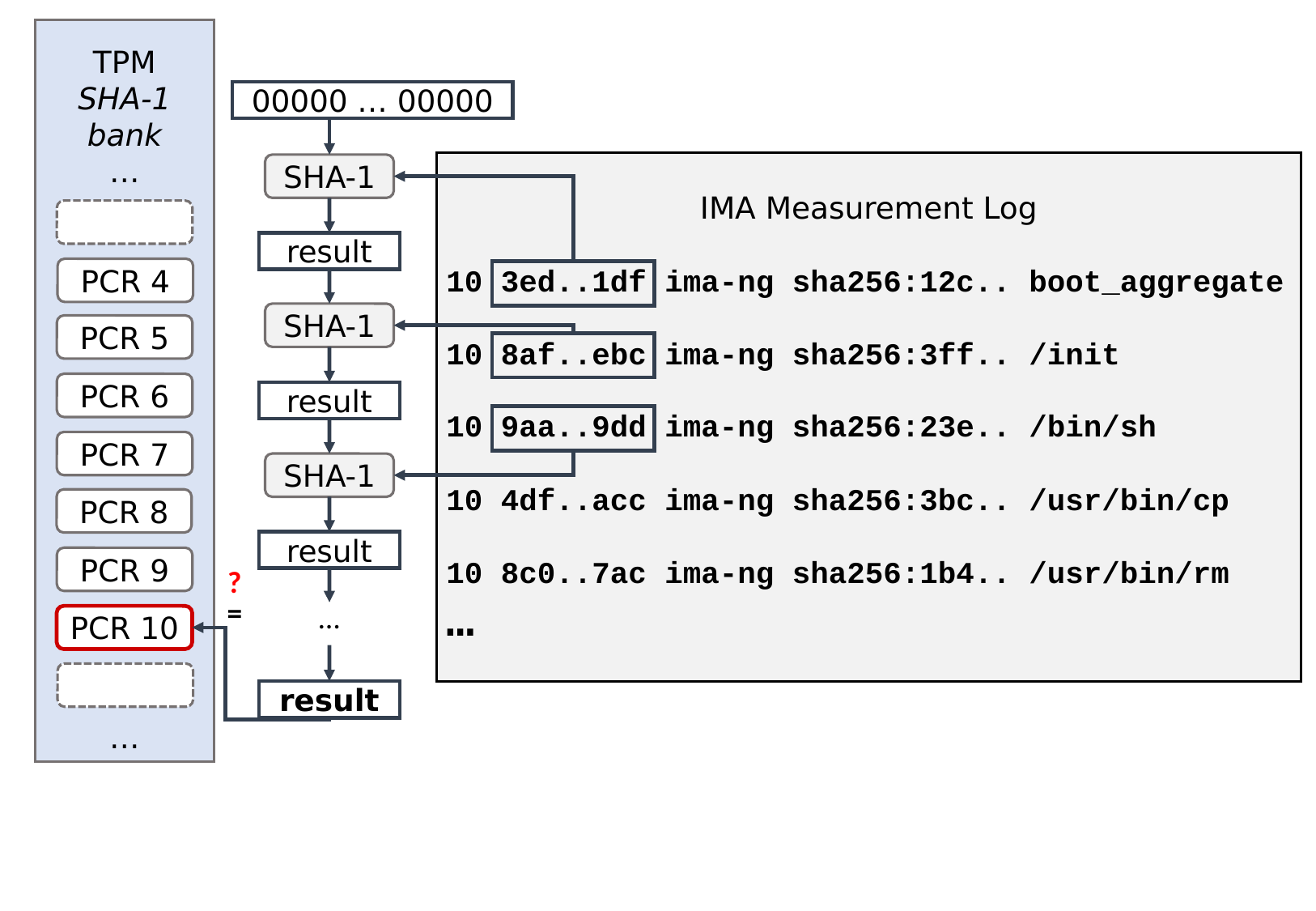

TPM
SHA-1 bank
…

…

00000 … 00000
IMA Measurement Log

10 3ed..1df ima-ng sha256:12c.. boot_aggregate

10 8af..ebc ima-ng sha256:3ff.. /init

10 9aa..9dd ima-ng sha256:23e.. /bin/sh

10 4df..acc ima-ng sha256:3bc.. /usr/bin/cp

10 8c0..7ac ima-ng sha256:1b4.. /usr/bin/rm
…
SHA-1

result
PCR 4

SHA-1
PCR 5

PCR 6
result

PCR 7
SHA-1
PCR 8
result
PCR 9
?
=
…
PCR 10

result